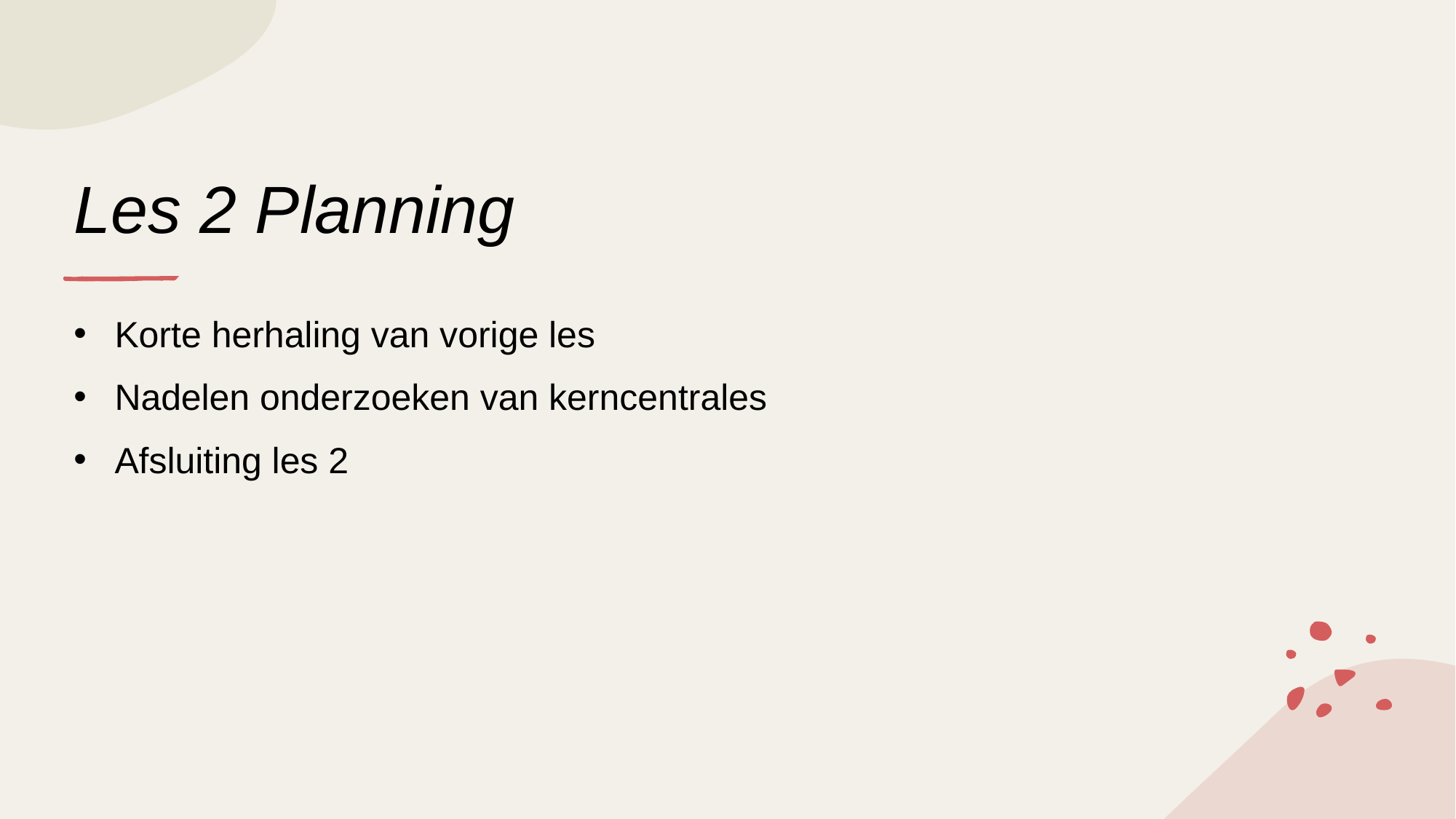

# Les 2 Planning
Korte herhaling van vorige les
Nadelen onderzoeken van kerncentrales
Afsluiting les 2